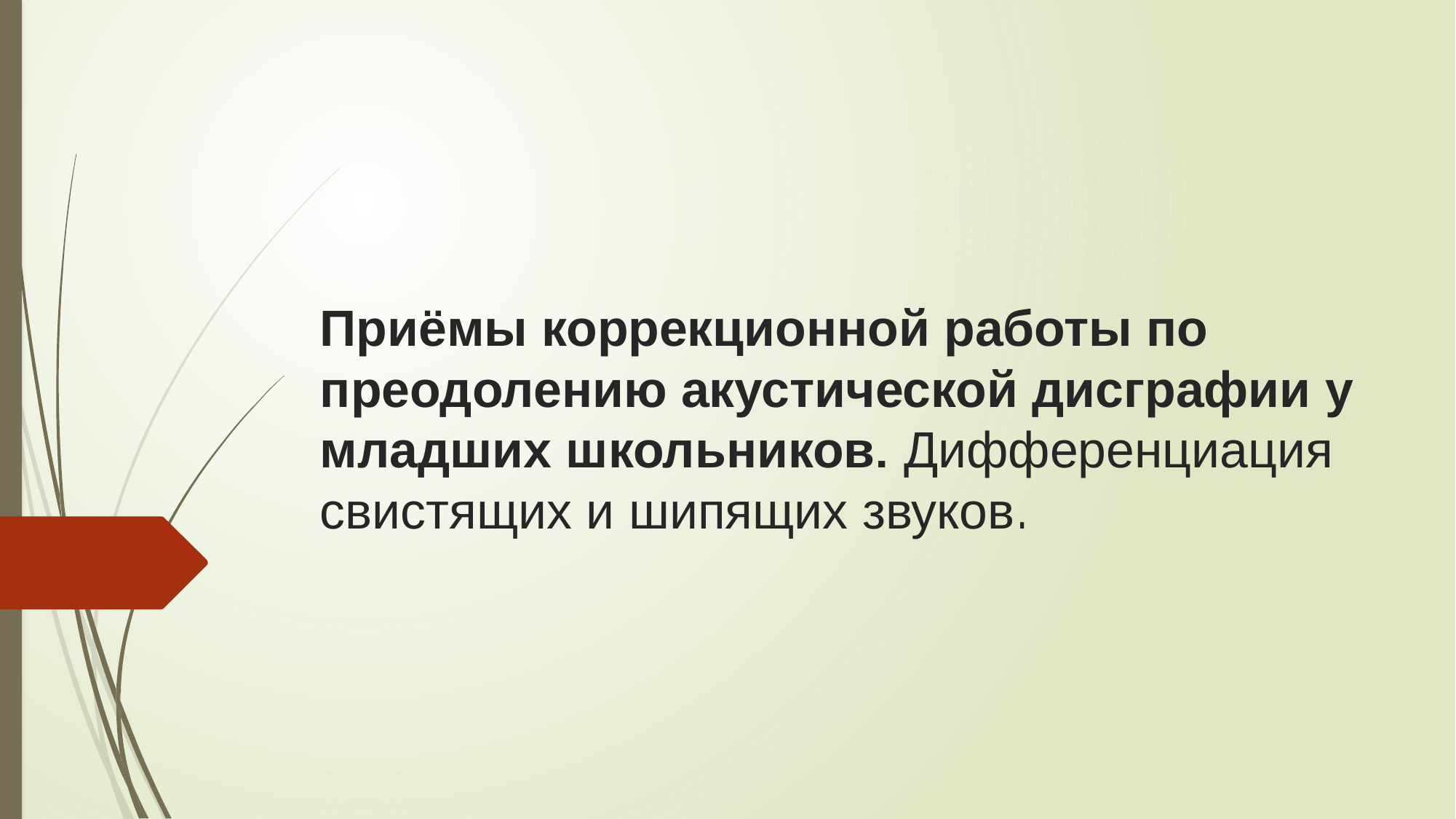

# Приёмы коррекционной работы по преодолению акустической дисграфии у младших школьников. Дифференциация свистящих и шипящих звуков.